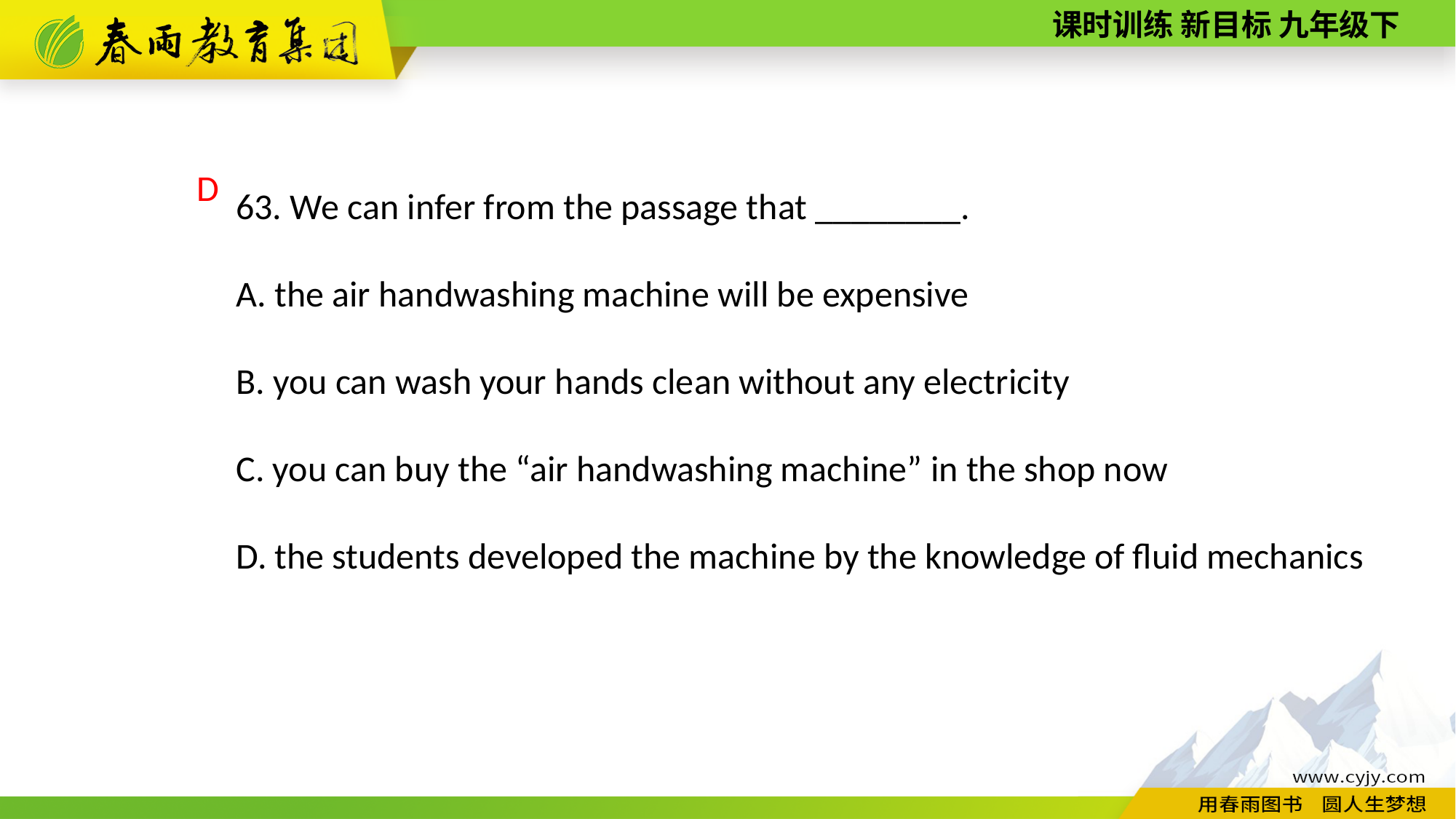

63. We can infer from the passage that ________.
A. the air hand­washing machine will be expensive
B. you can wash your hands clean without any electricity
C. you can buy the “air hand­washing machine” in the shop now
D. the students developed the machine by the knowledge of fluid mechanics
D